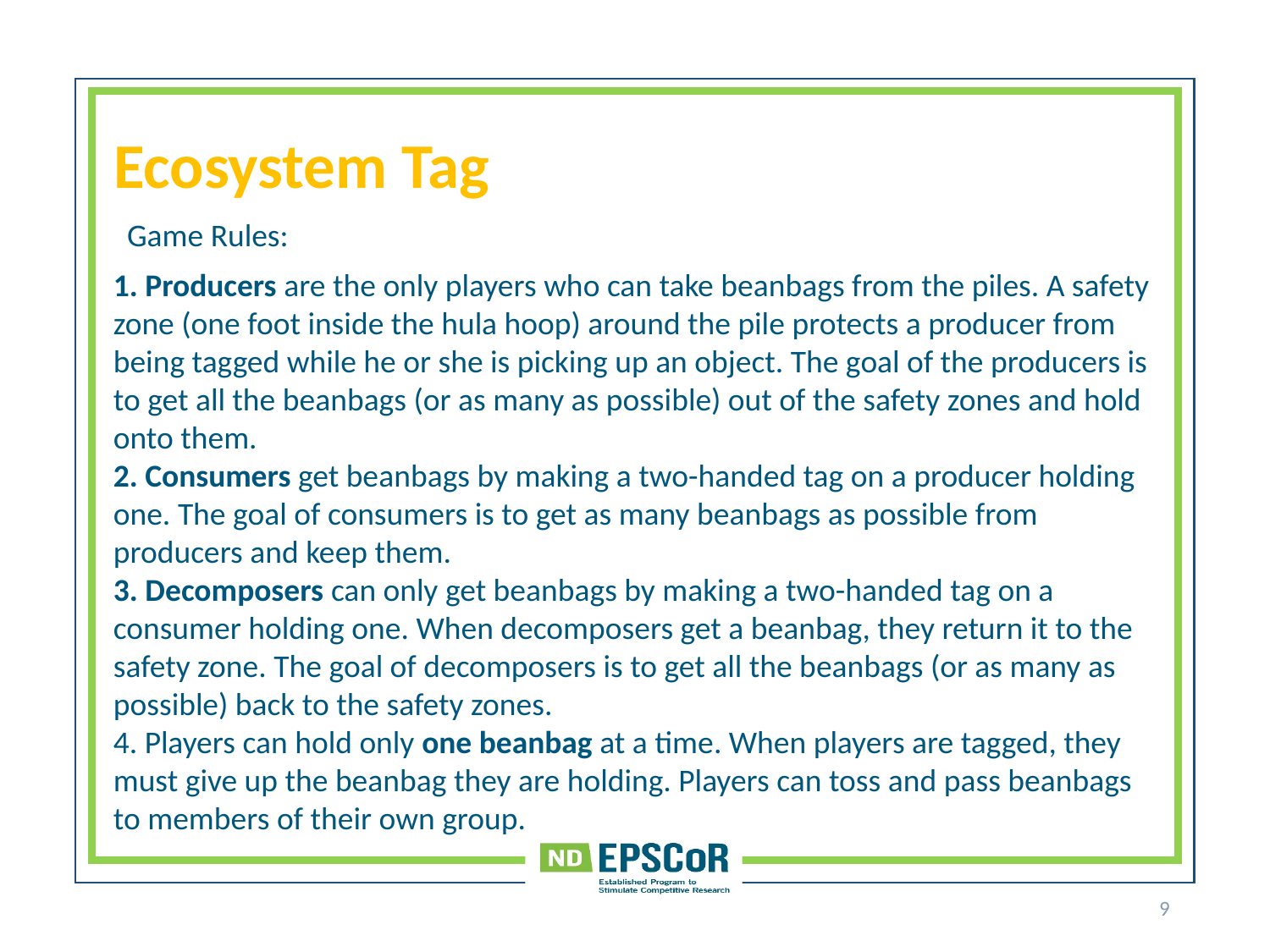

# Ecosystem Tag
Game Rules:
1. Producers are the only players who can take beanbags from the piles. A safety zone (one foot inside the hula hoop) around the pile protects a producer from being tagged while he or she is picking up an object. The goal of the producers is to get all the beanbags (or as many as possible) out of the safety zones and hold onto them.
2. Consumers get beanbags by making a two-handed tag on a producer holding one. The goal of consumers is to get as many beanbags as possible from producers and keep them.
3. Decomposers can only get beanbags by making a two-handed tag on a consumer holding one. When decomposers get a beanbag, they return it to the safety zone. The goal of decomposers is to get all the beanbags (or as many as possible) back to the safety zones.
4. Players can hold only one beanbag at a time. When players are tagged, they must give up the beanbag they are holding. Players can toss and pass beanbags to members of their own group.
9